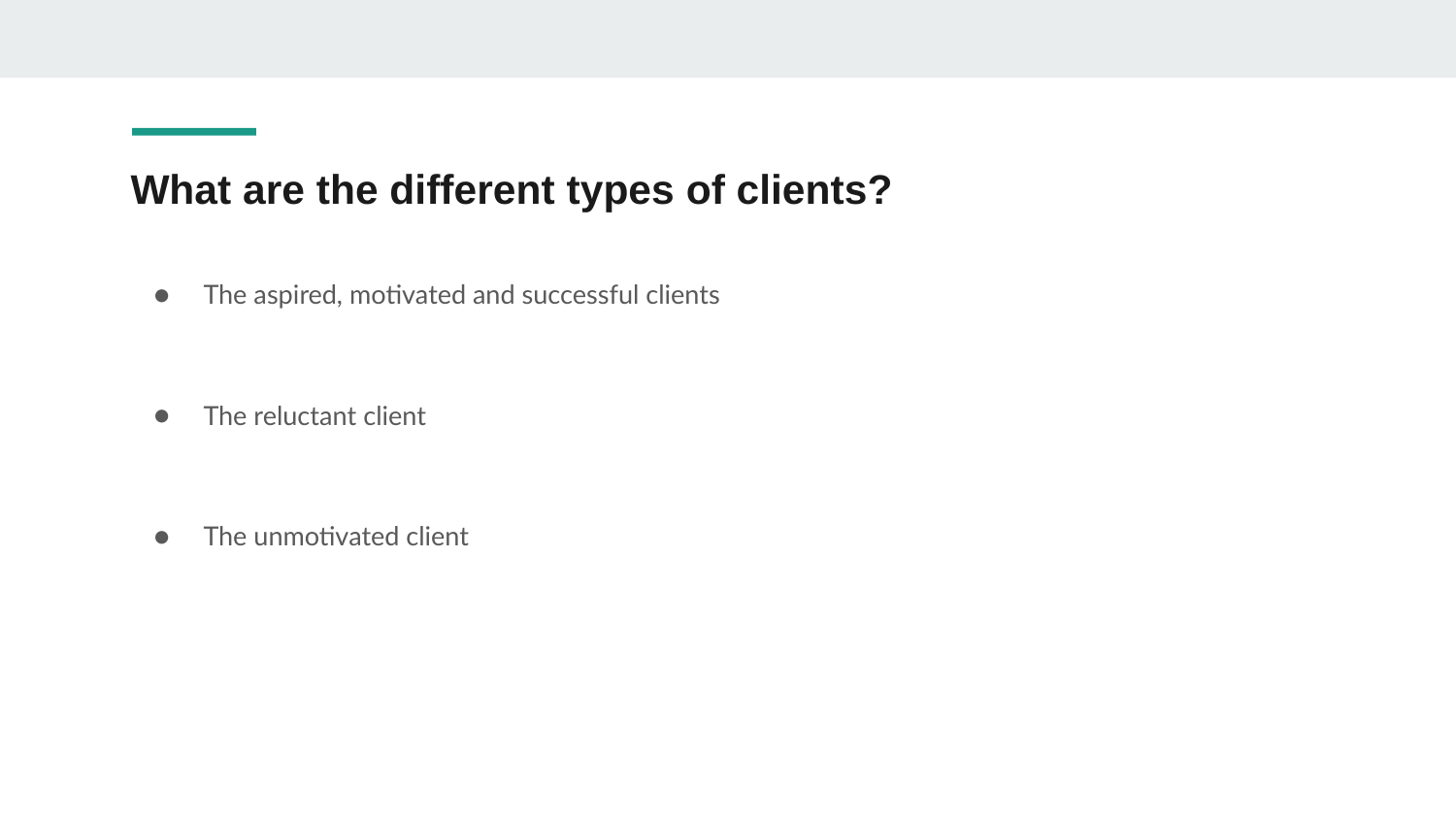

# What are the different types of clients?
The aspired, motivated and successful clients

The reluctant client

The unmotivated client